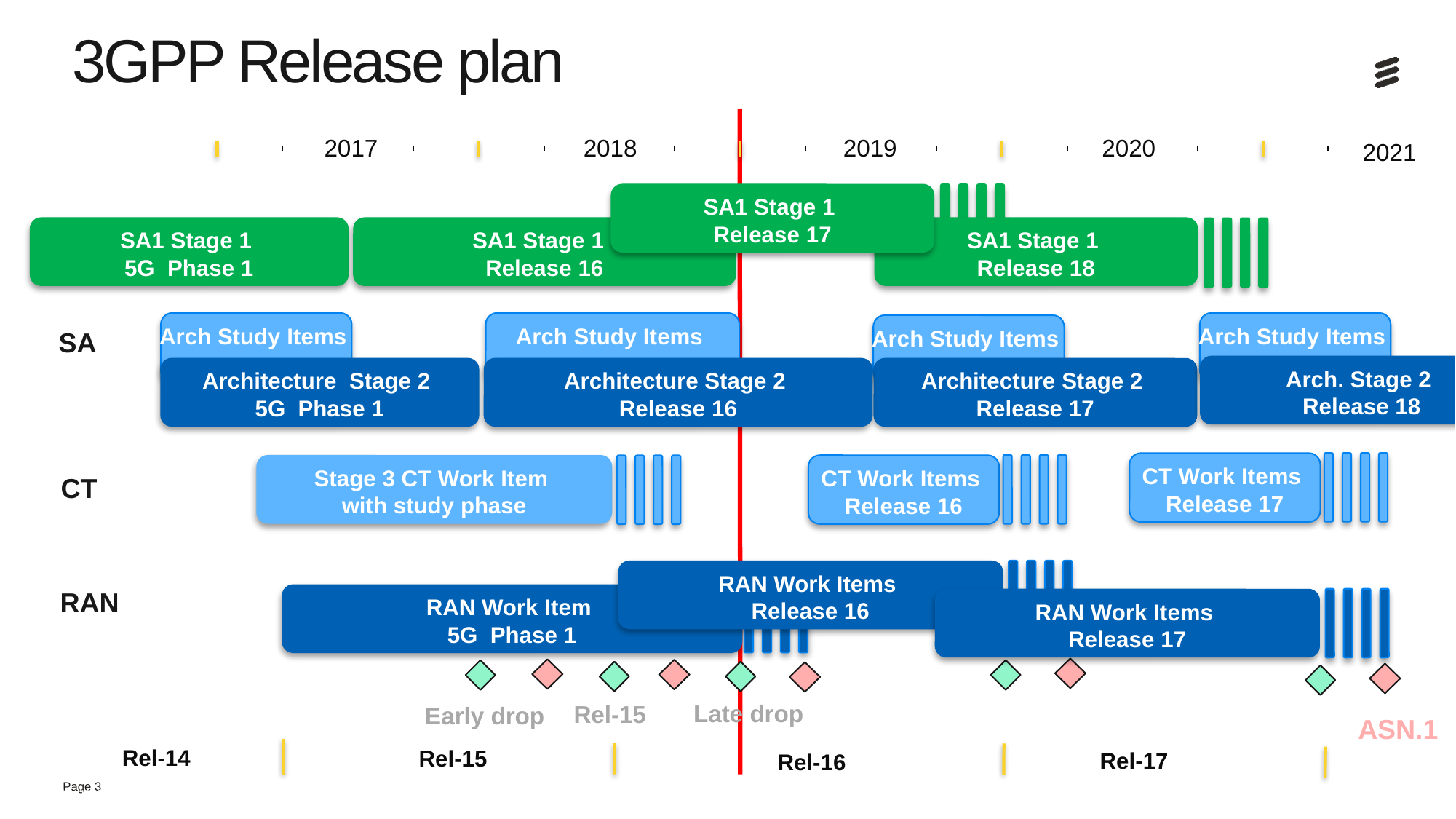

# 3GPP Release plan
2017
2018
2019
2020
2021
SA1 Stage 1
Release 17

SA1 Stage 1
5G  Phase 1
SA1 Stage 1
Release 16
SA1 Stage 1
Release 18

Arch Study Items
Arch Study Items
Arch Study Items
Arch Study Items
SA
Arch. Stage 2
Release 18
Architecture  Stage 2
5G  Phase 1
Architecture Stage 2
Release 16
Architecture Stage 2
Release 17

CT Work Items
Release 17
Stage 3 CT Work Item
with study phase

CT Work Items
Release 16

CT
RAN Work Items
Release 16

RAN

RAN Work Item
5G  Phase 1
RAN Work Items
Release 17

Late drop
Rel-15
Early drop
ASN.1
Rel-14
Rel-15
Rel-17
Rel-16
© Ericsson AB | February 2016